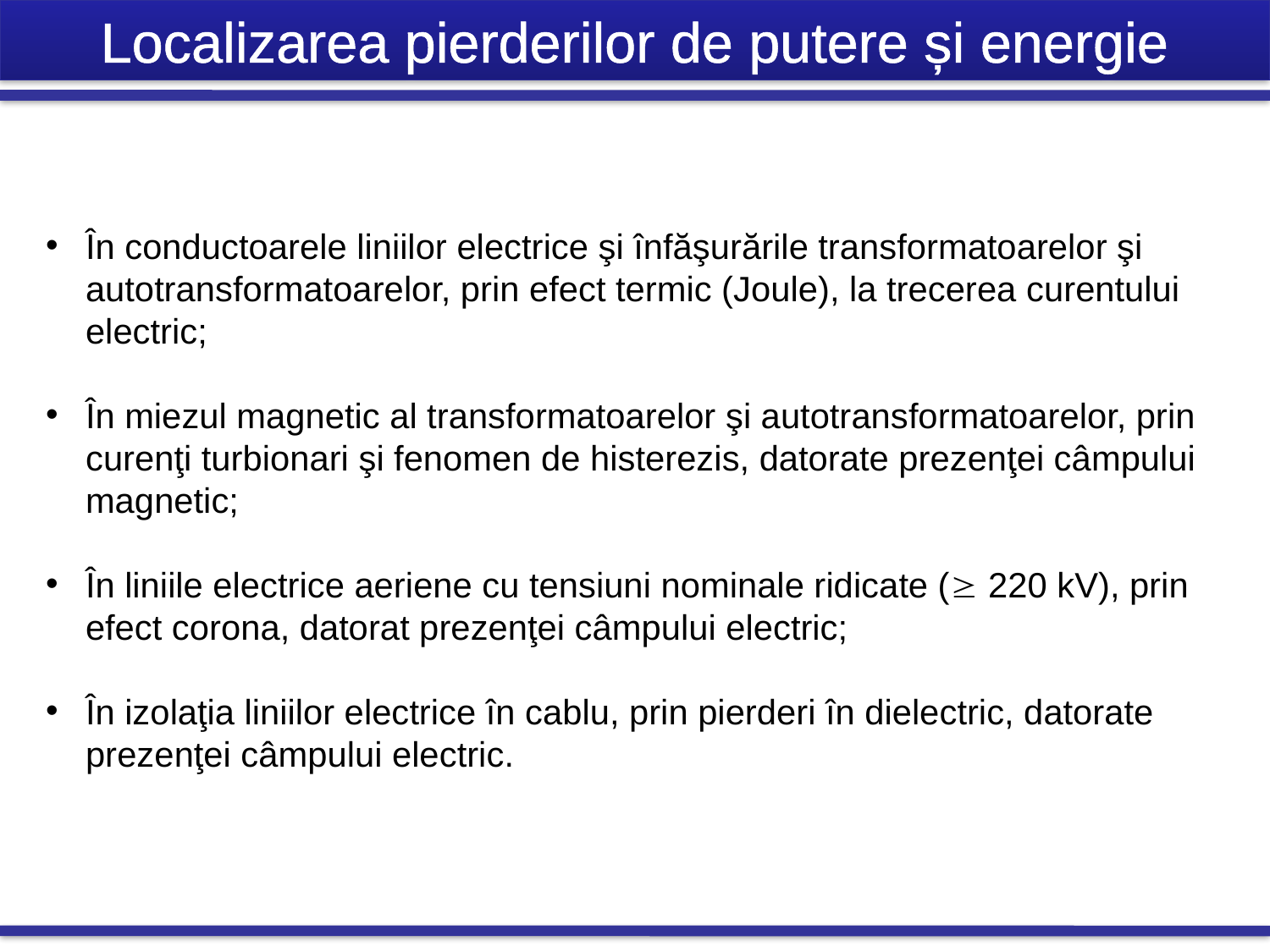

Localizarea pierderilor de putere și energie

În conductoarele liniilor electrice şi înfăşurările transformatoarelor şi autotransformatoarelor, prin efect termic (Joule), la trecerea curentului electric;

În miezul magnetic al transformatoarelor şi autotransformatoarelor, prin curenţi turbionari şi fenomen de histerezis, datorate prezenţei câmpului magnetic;

În liniile electrice aeriene cu tensiuni nominale ridicate (≥ 220 kV), prin efect corona, datorat prezenţei câmpului electric;

În izolaţia liniilor electrice în cablu, prin pierderi în dielectric, datorate prezenţei câmpului electric.